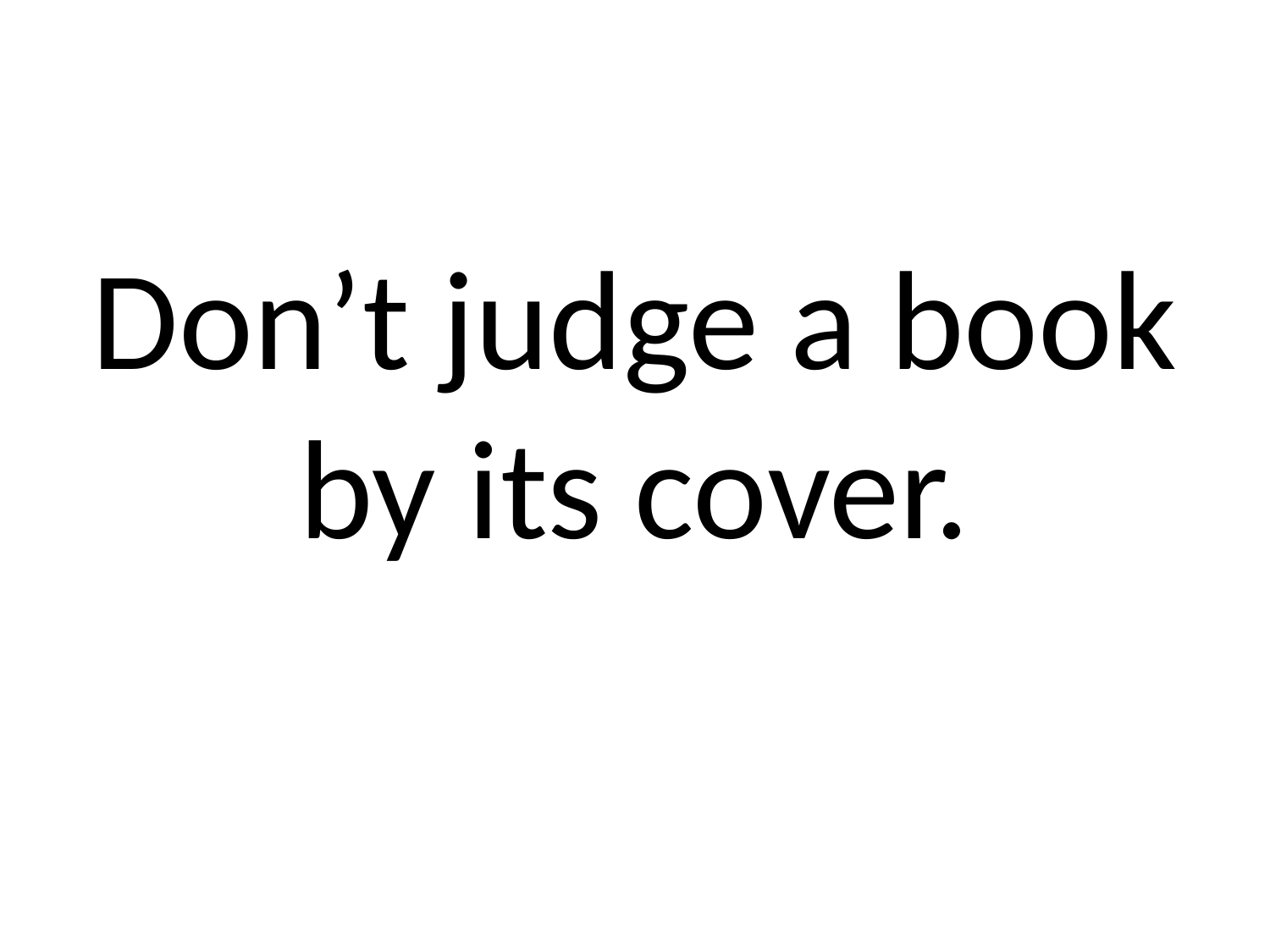

Don’t judge a book by its cover.